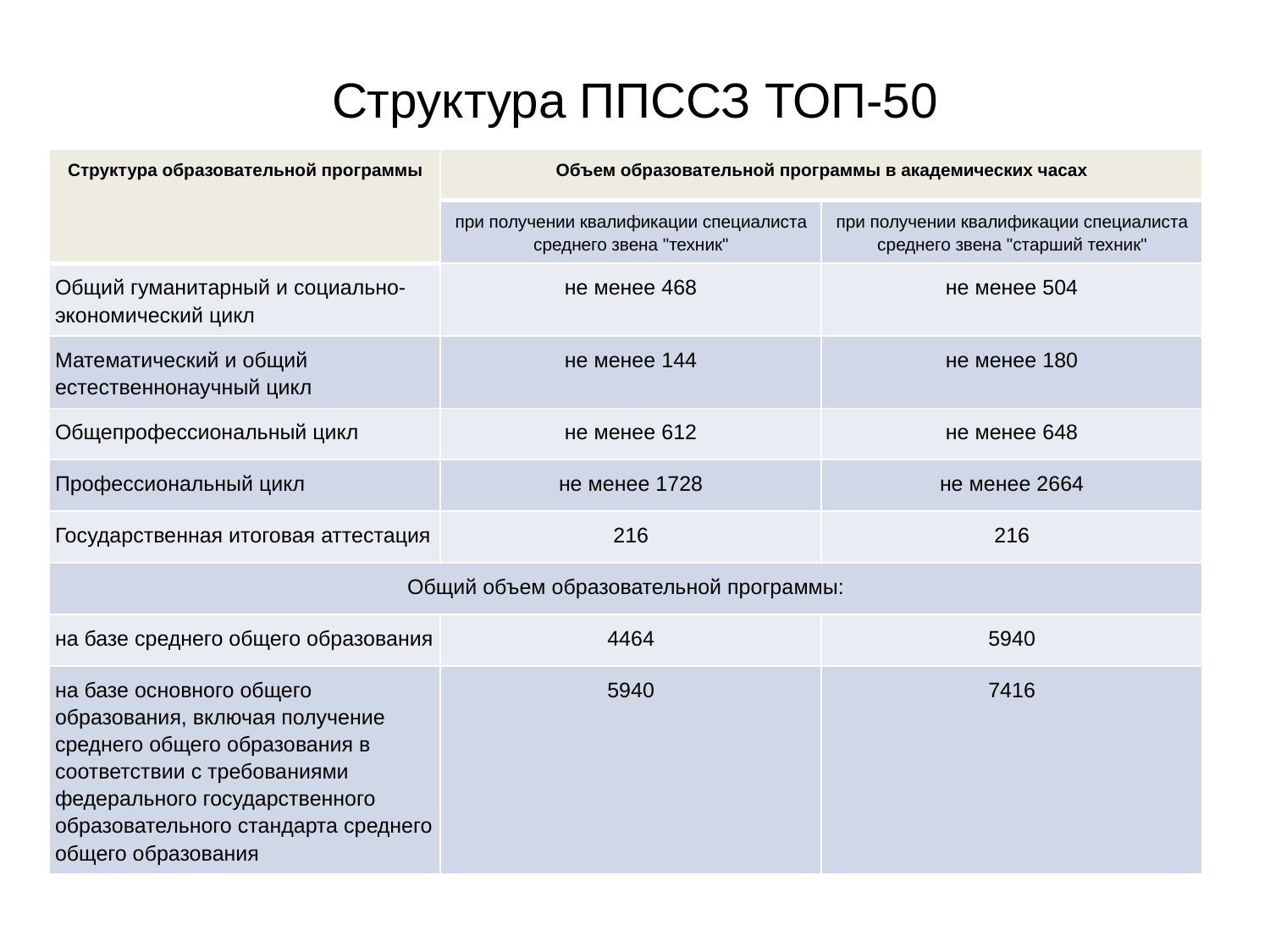

# Структура ППССЗ ТОП-50
| Структура образовательной программы | Объем образовательной программы в академических часах |  |
| --- | --- | --- |
|  | при получении квалификации специалиста среднего звена "техник" | при получении квалификации специалиста среднего звена "старший техник" |
| Общий гуманитарный и социально-экономический цикл | не менее 468 | не менее 504 |
| Математический и общий естественнонаучный цикл | не менее 144 | не менее 180 |
| Общепрофессиональный цикл | не менее 612 | не менее 648 |
| Профессиональный цикл | не менее 1728 | не менее 2664 |
| Государственная итоговая аттестация | 216 | 216 |
| Общий объем образовательной программы: |  |  |
| на базе среднего общего образования | 4464 | 5940 |
| на базе основного общего образования, включая получение среднего общего образования в соответствии с требованиями федерального государственного образовательного стандарта среднего общего образования | 5940 | 7416 |